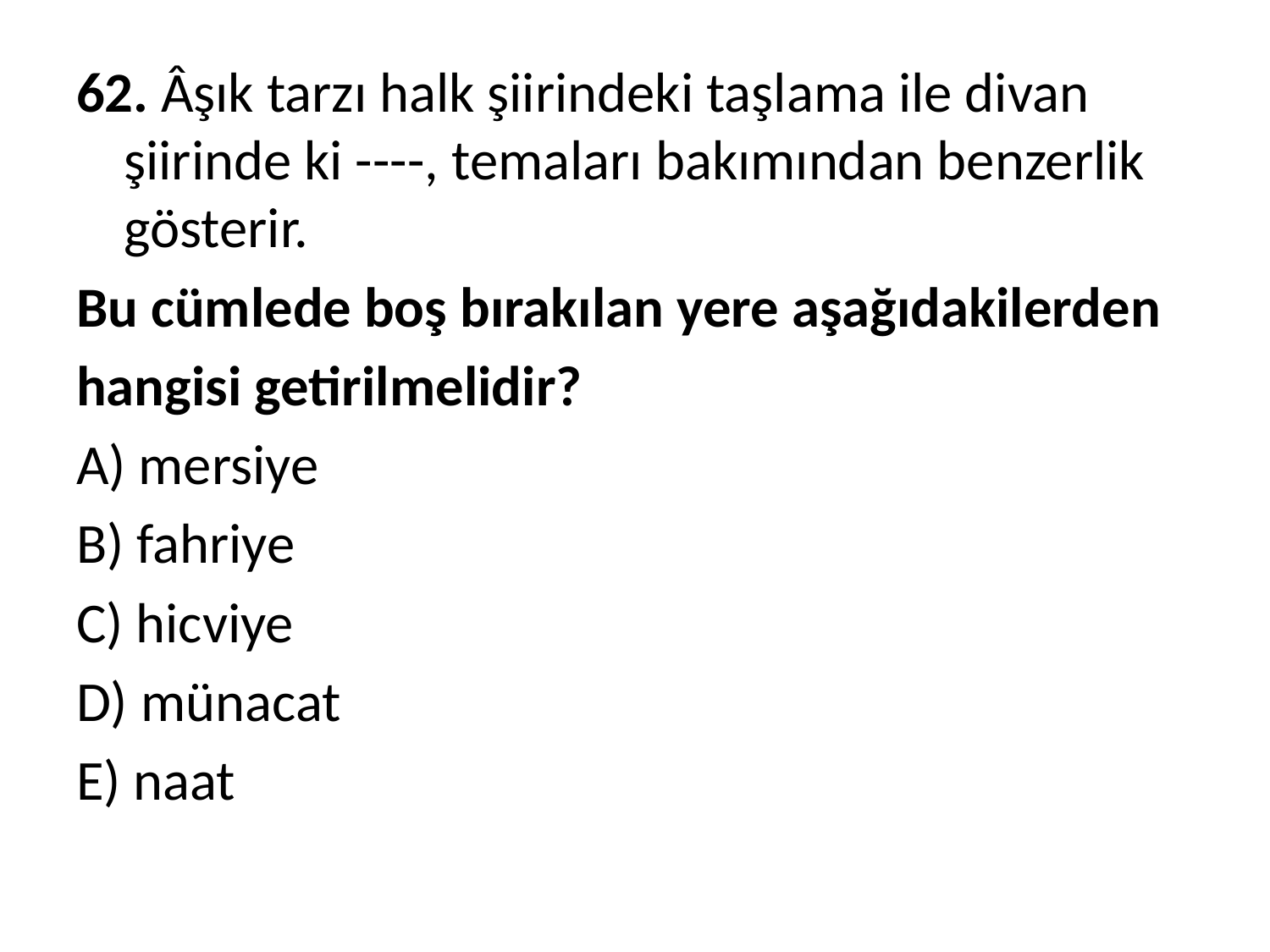

62. Âşık tarzı halk şiirindeki taşlama ile divan şiirinde ki ----, temaları bakımından benzerlik gösterir.
Bu cümlede boş bırakılan yere aşağıdakilerden
hangisi getirilmelidir?
A) mersiye
B) fahriye
C) hicviye
D) münacat
E) naat